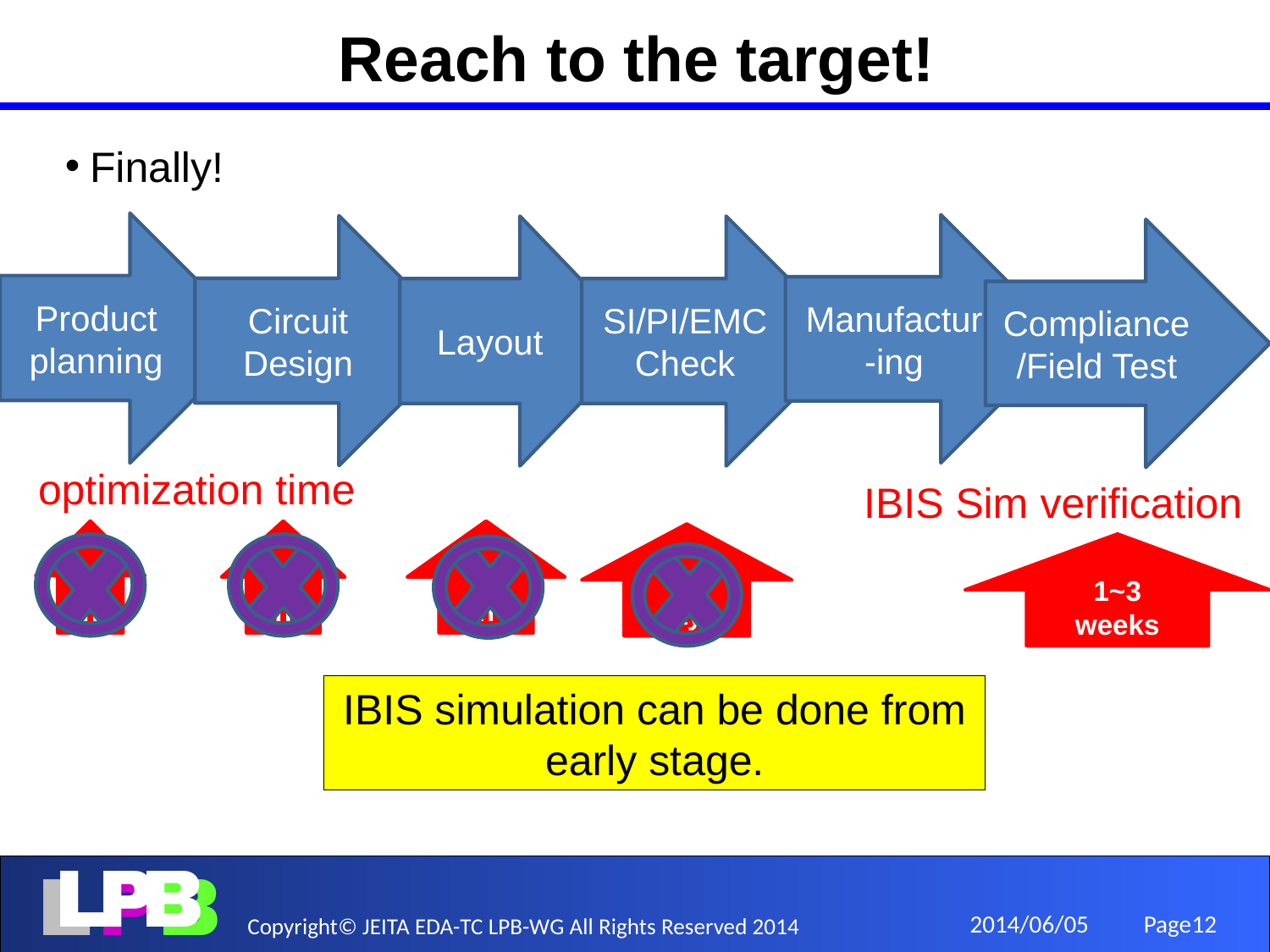

# Reach to the target!
Finally!
Product planning
Manufactur
-ing
Circuit Design
Layout
SI/PI/EMC Check
Compliance /Field Test
optimization time
IBIS Sim verification
0.5h
1
h

3
h

3
days

1~3
weeks

IBIS simulation can be done from early stage.